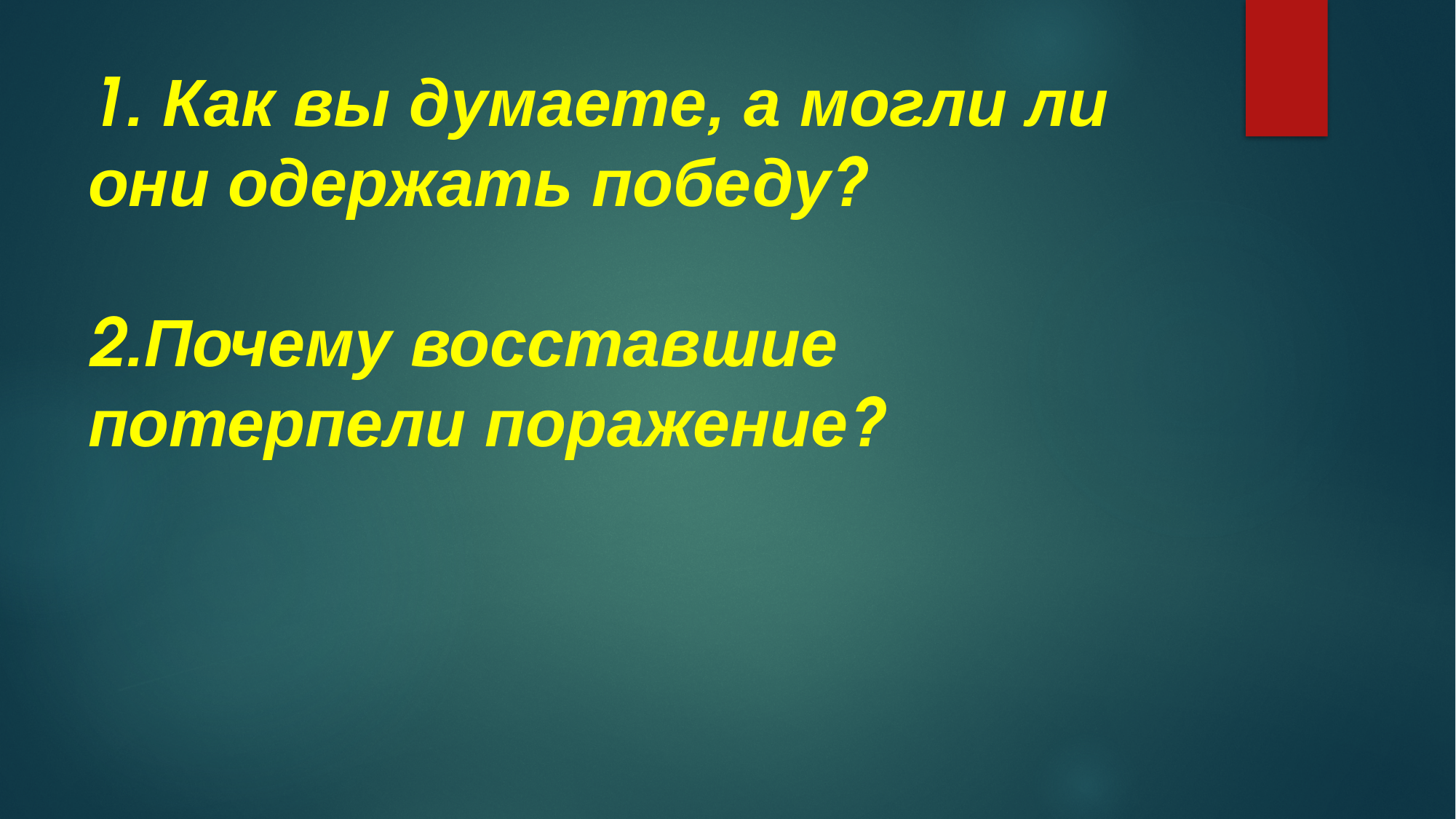

# 1. Как вы думаете, а могли ли они одержать победу? 2.Почему восставшие потерпели поражение?